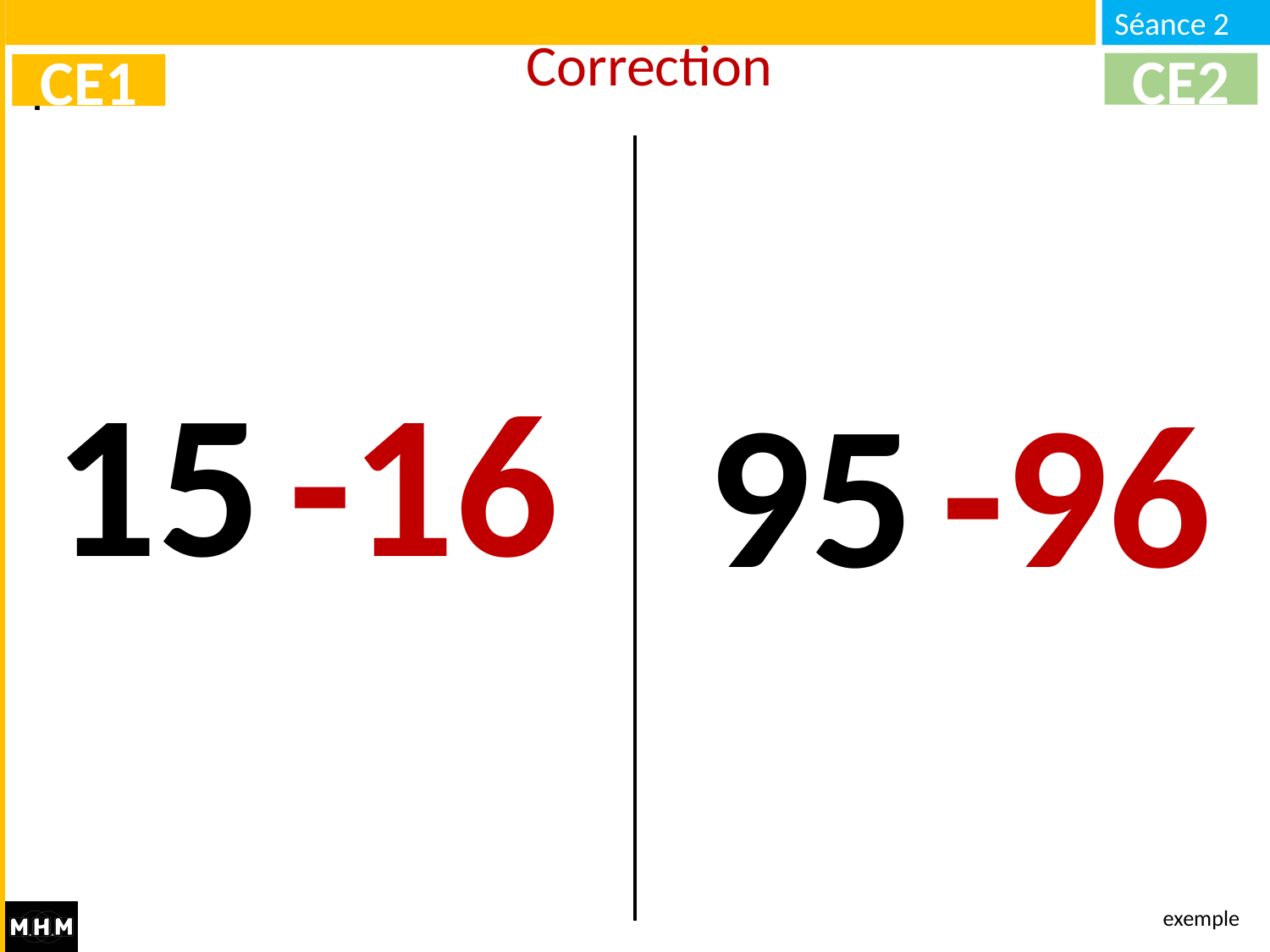

# Correction
CE2
CE1
15
-16
95
-96
exemple